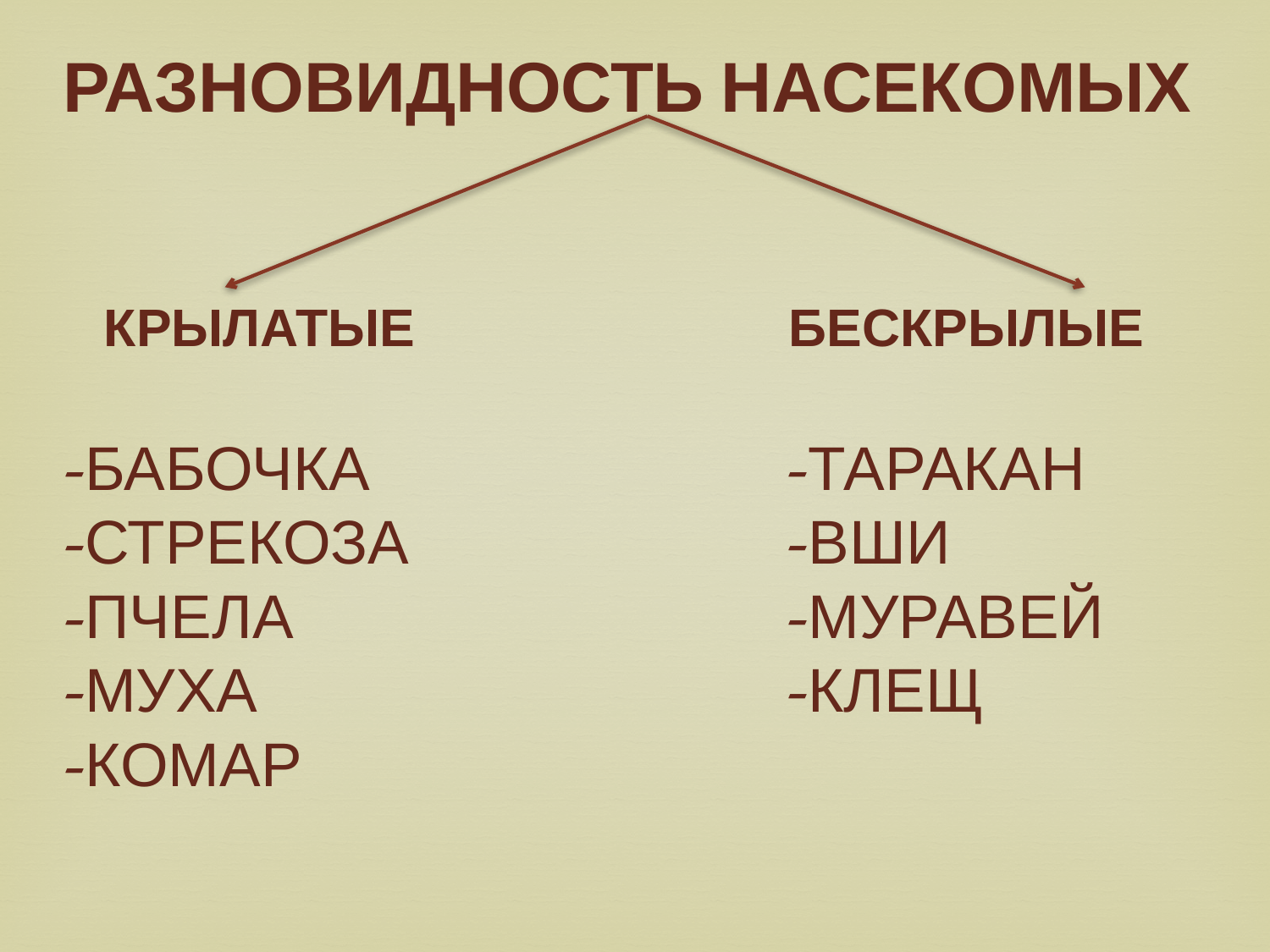

РАЗНОВИДНОСТЬ НАСЕКОМЫХ
     КРЫЛАТЫЕ                            БЕСКРЫЛЫЕ
-БАБОЧКА
-СТРЕКОЗА
-ПЧЕЛА
-МУХА
-КОМАР
-ТАРАКАН
-ВШИ
-МУРАВЕЙ
-КЛЕЩ